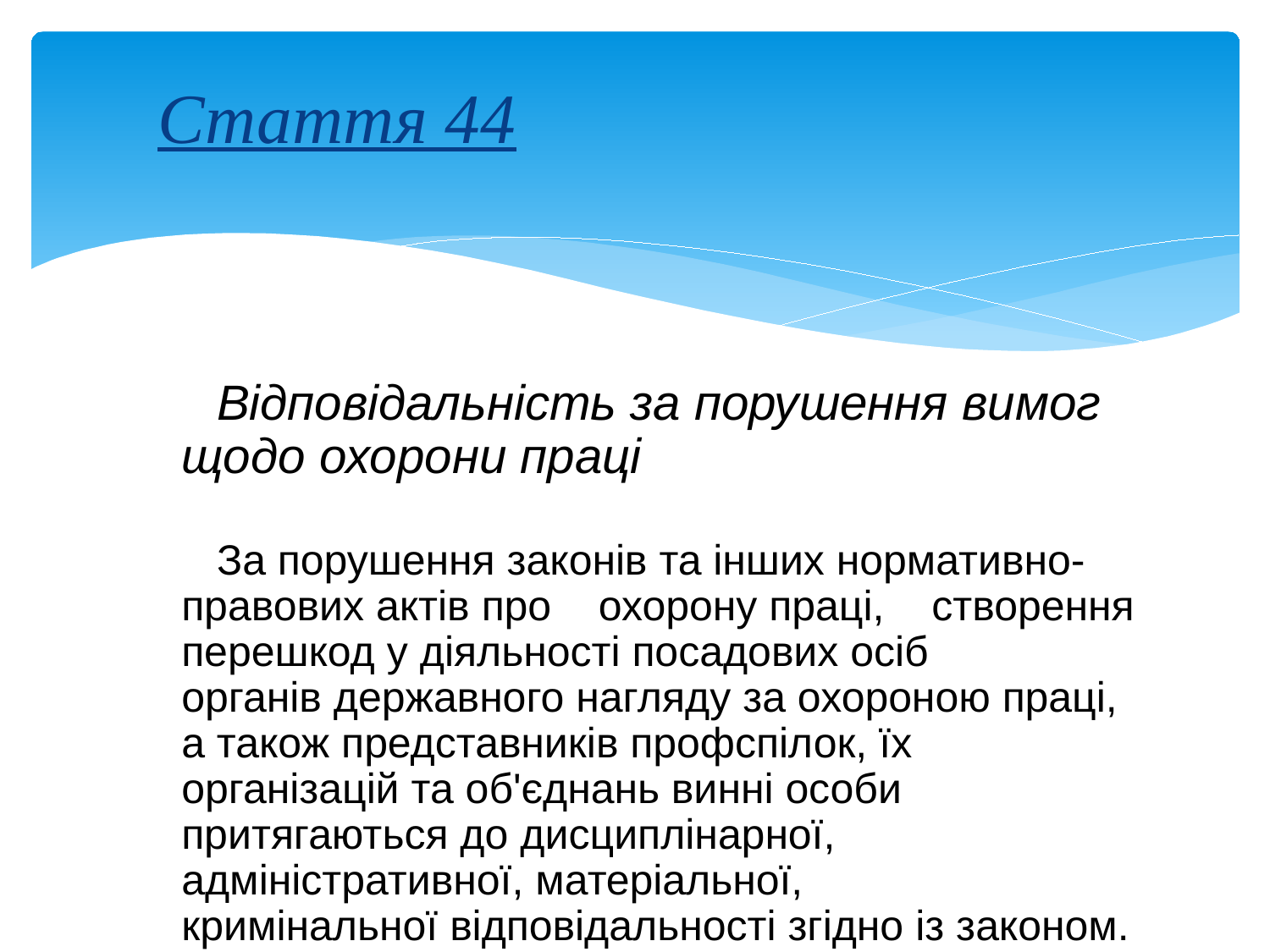

# Стаття 44
       Відповідальність за порушення вимог щодо охорони праці
       За порушення законів та інших нормативно-правових актів про    охорону праці,    створення перешкод у діяльності посадових осіб
органів державного нагляду за охороною праці, а також представників профспілок, їх організацій та об'єднань винні особи притягаються до дисциплінарної, адміністративної, матеріальної,
кримінальної відповідальності згідно із законом.